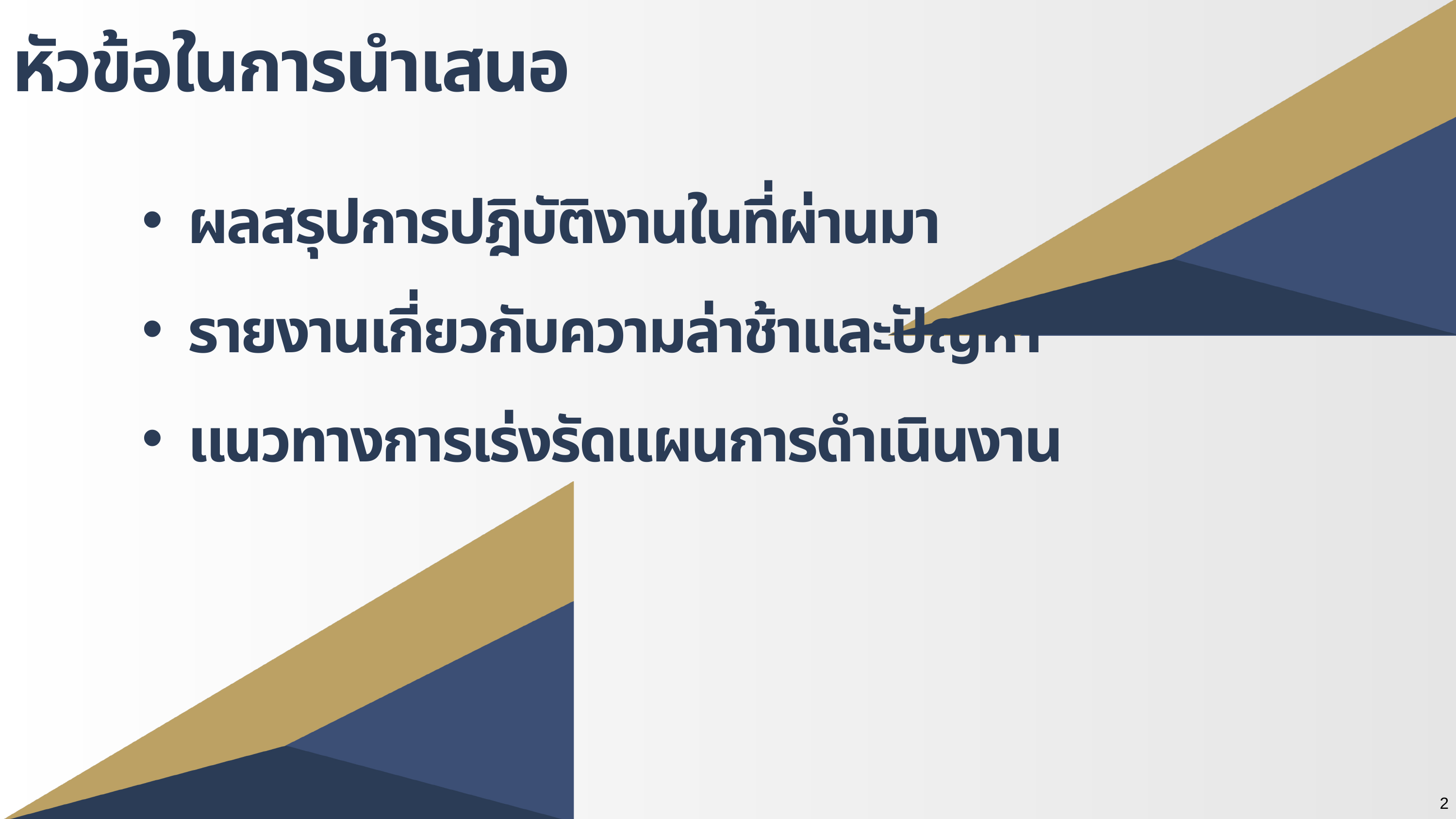

หัวข้อในการนำเสนอ
ผลสรุปการปฎิบัติงานในที่ผ่านมา
รายงานเกี่ยวกับความล่าช้าและปัญหา
แนวทางการเร่งรัดแผนการดำเนินงาน

2